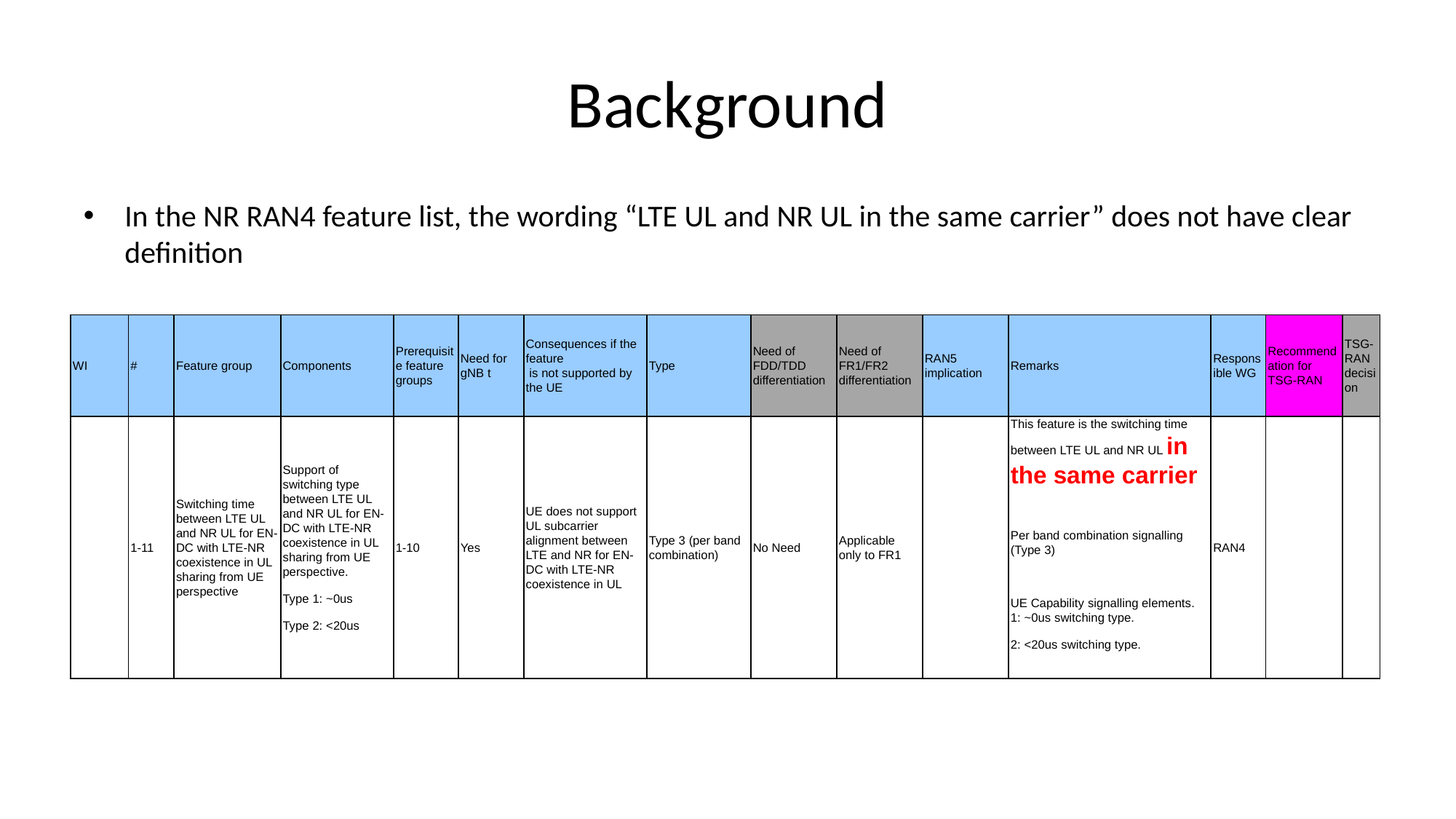

# Background
In the NR RAN4 feature list, the wording “LTE UL and NR UL in the same carrier” does not have clear definition
| WI | # | Feature group | Components | Prerequisite feature groups | Need for gNB t | Consequences if the feature is not supported by the UE | Type | Need of FDD/TDD differentiation | Need of FR1/FR2 differentiation | RAN5 implication | Remarks | Responsible WG | Recommendation for TSG-RAN | TSG-RAN decision |
| --- | --- | --- | --- | --- | --- | --- | --- | --- | --- | --- | --- | --- | --- | --- |
|  | 1-11 | Switching time between LTE UL and NR UL for EN-DC with LTE-NR coexistence in UL sharing from UE perspective | Support of switching type between LTE UL and NR UL for EN-DC with LTE-NR coexistence in UL sharing from UE perspective. Type 1: ~0us Type 2: <20us | 1-10 | Yes | UE does not support UL subcarrier alignment between LTE and NR for EN-DC with LTE-NR coexistence in UL | Type 3 (per band combination) | No Need | Applicable only to FR1 |  | This feature is the switching time between LTE UL and NR UL in the same carrier   Per band combination signalling (Type 3)   UE Capability signalling elements. 1: ~0us switching type. 2: <20us switching type. | RAN4 |  |  |